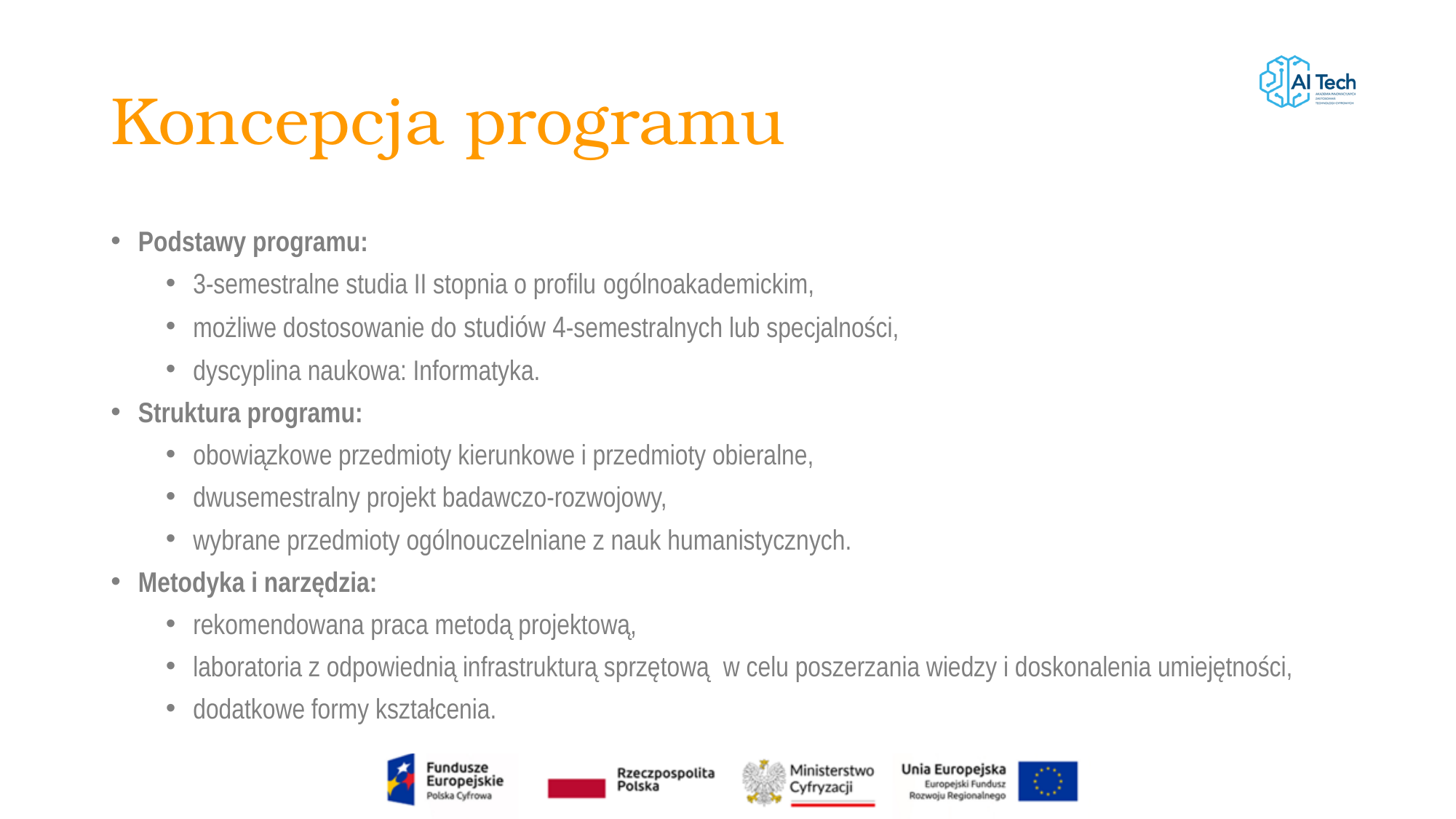

# Koncepcja programu
Podstawy programu:
3-semestralne studia II stopnia o profilu ogólnoakademickim,
możliwe dostosowanie do studiów 4-semestralnych lub specjalności,
dyscyplina naukowa: Informatyka.
Struktura programu:
obowiązkowe przedmioty kierunkowe i przedmioty obieralne,
dwusemestralny projekt badawczo-rozwojowy,
wybrane przedmioty ogólnouczelniane z nauk humanistycznych.
Metodyka i narzędzia:
rekomendowana praca metodą projektową,
laboratoria z odpowiednią infrastrukturą sprzętową  w celu poszerzania wiedzy i doskonalenia umiejętności,
dodatkowe formy kształcenia.